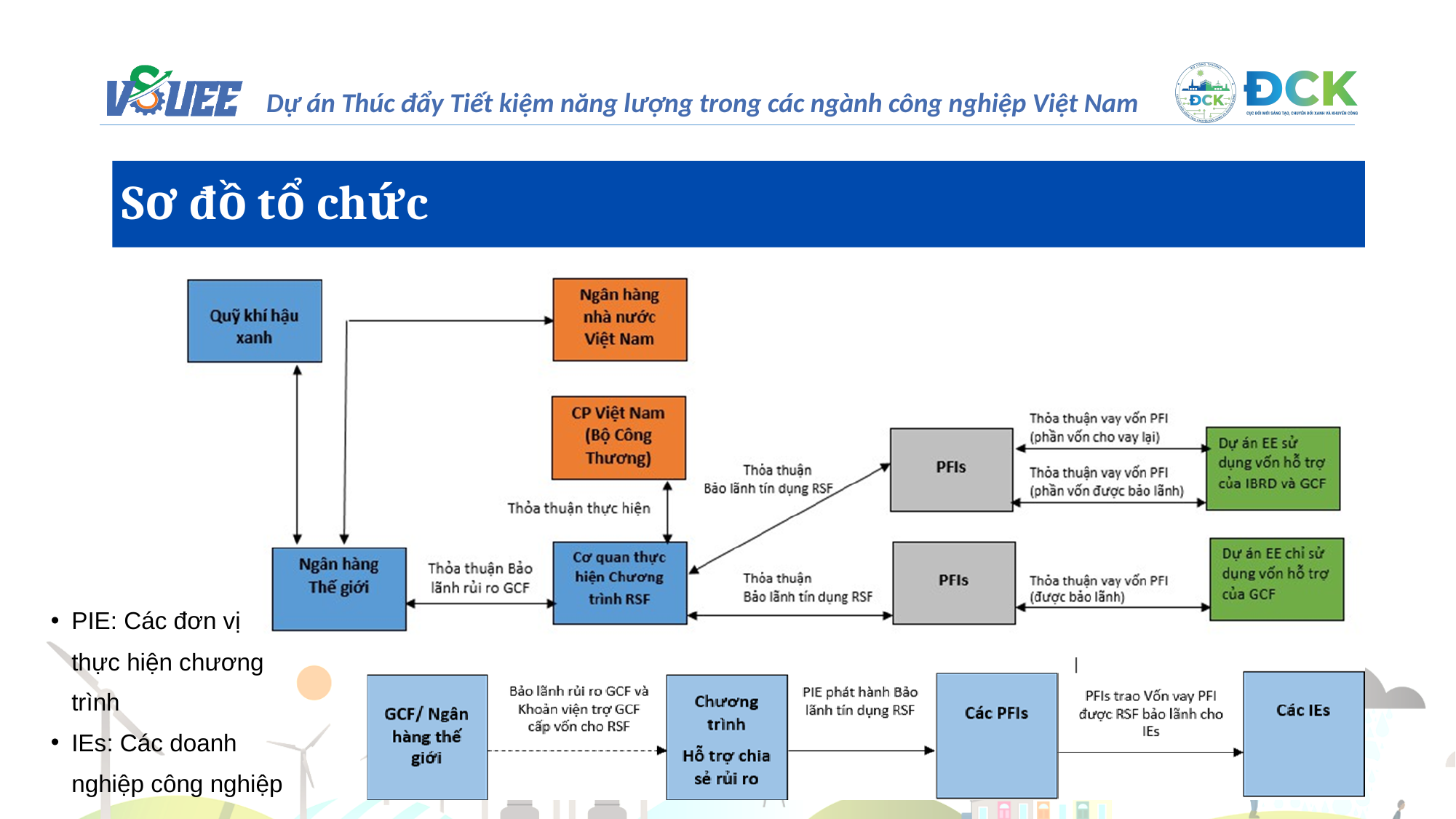

Sơ đồ tổ chức

PIE: Các đơn vị thực hiện chương trình
IEs: Các doanh nghiệp công nghiệp